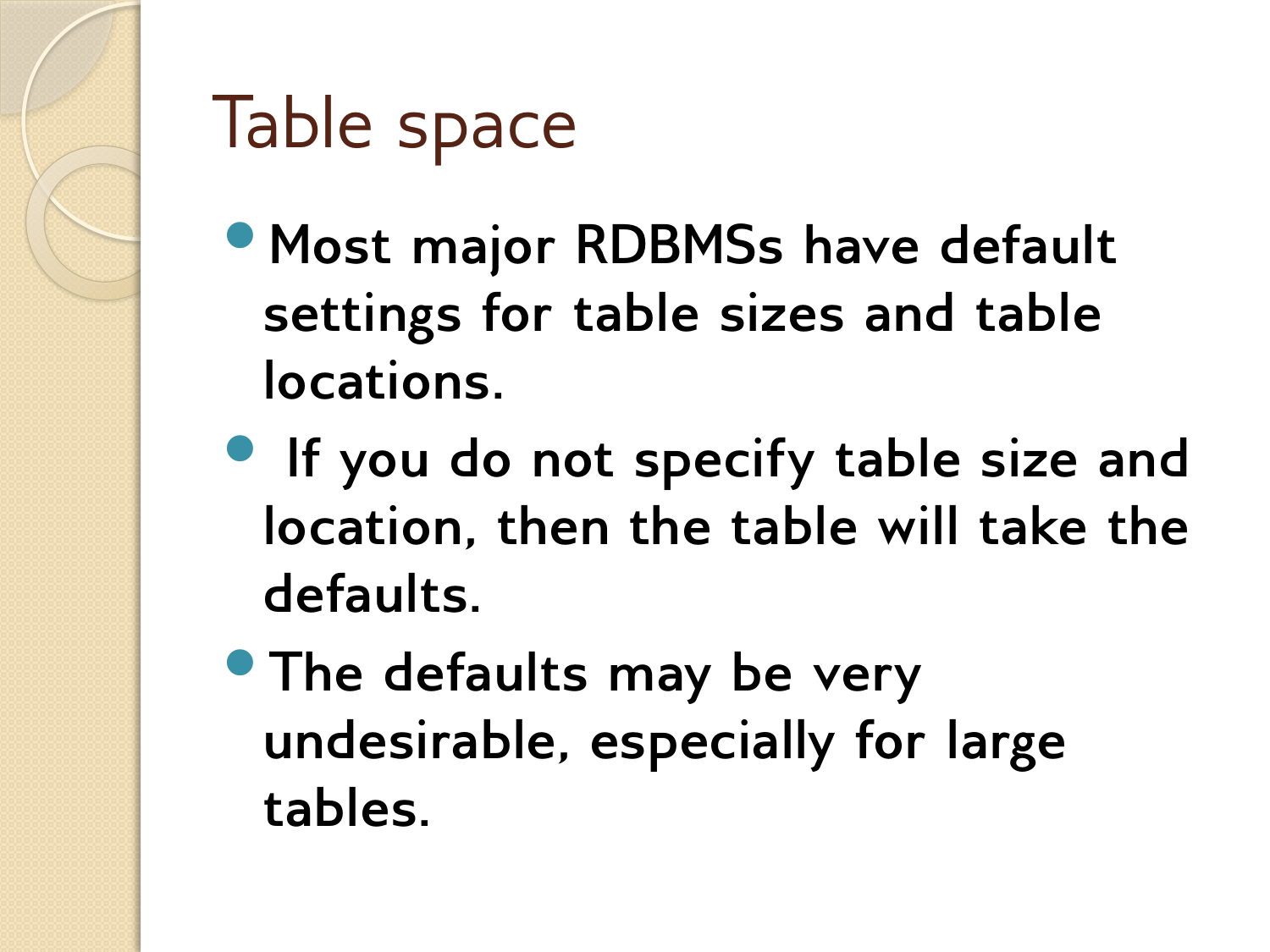

# Table space
Most major RDBMSs have default settings for table sizes and table locations.
 If you do not specify table size and location, then the table will take the defaults.
The defaults may be very undesirable, especially for large tables.